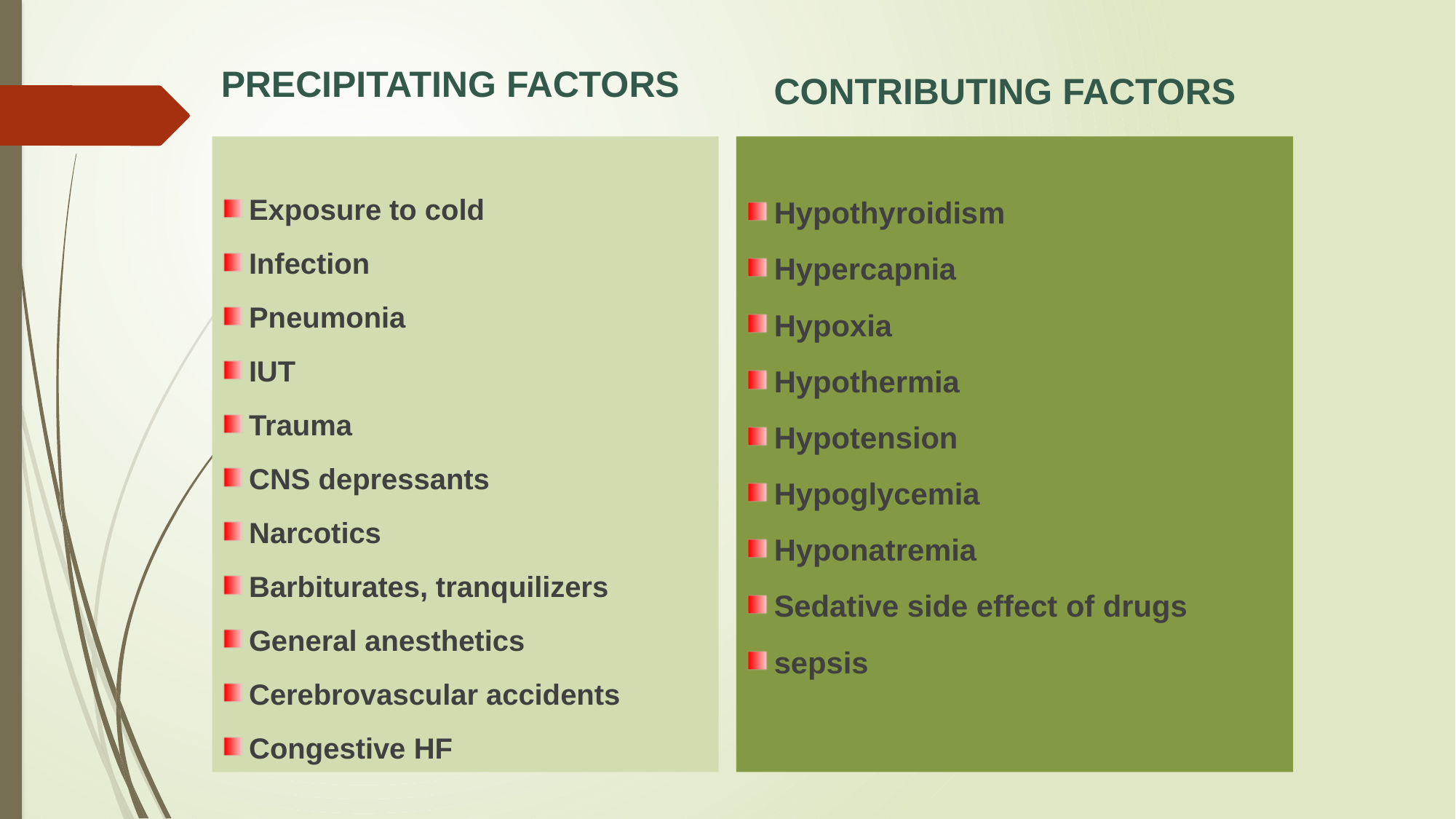

PRECIPITATING FACTORS

CONTRIBUTING FACTORS

#

Exposure to cold
Infection
Pneumonia
IUT
Trauma
CNS depressants
Narcotics
Barbiturates, tranquilizers
General anesthetics
Cerebrovascular accidents
Congestive HF

Hypothyroidism
Hypercapnia
Hypoxia
Hypothermia
Hypotension
Hypoglycemia
Hyponatremia
Sedative side effect of drugs
sepsis